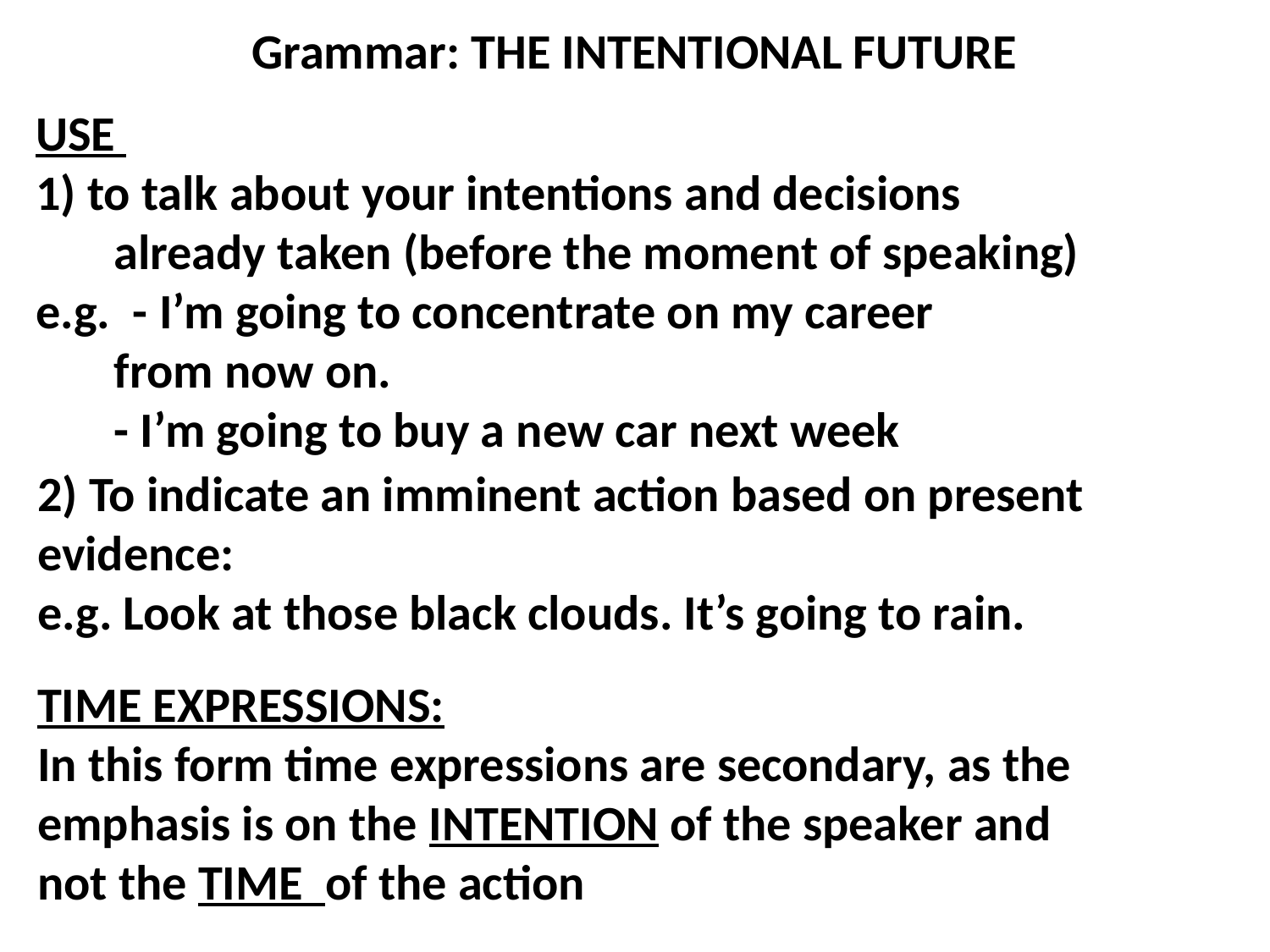

Grammar: THE INTENTIONAL FUTURE
USE
1) to talk about your intentions and decisions
       already taken (before the moment of speaking)‏
e.g.  - I’m going to concentrate on my career
       from now on.
       - I’m going to buy a new car next week
2) To indicate an imminent action based on present evidence:
e.g. Look at those black clouds. It’s going to rain.
TIME EXPRESSIONS:
In this form time expressions are secondary, as the
emphasis is on the INTENTION of the speaker and
not the TIME  of the action